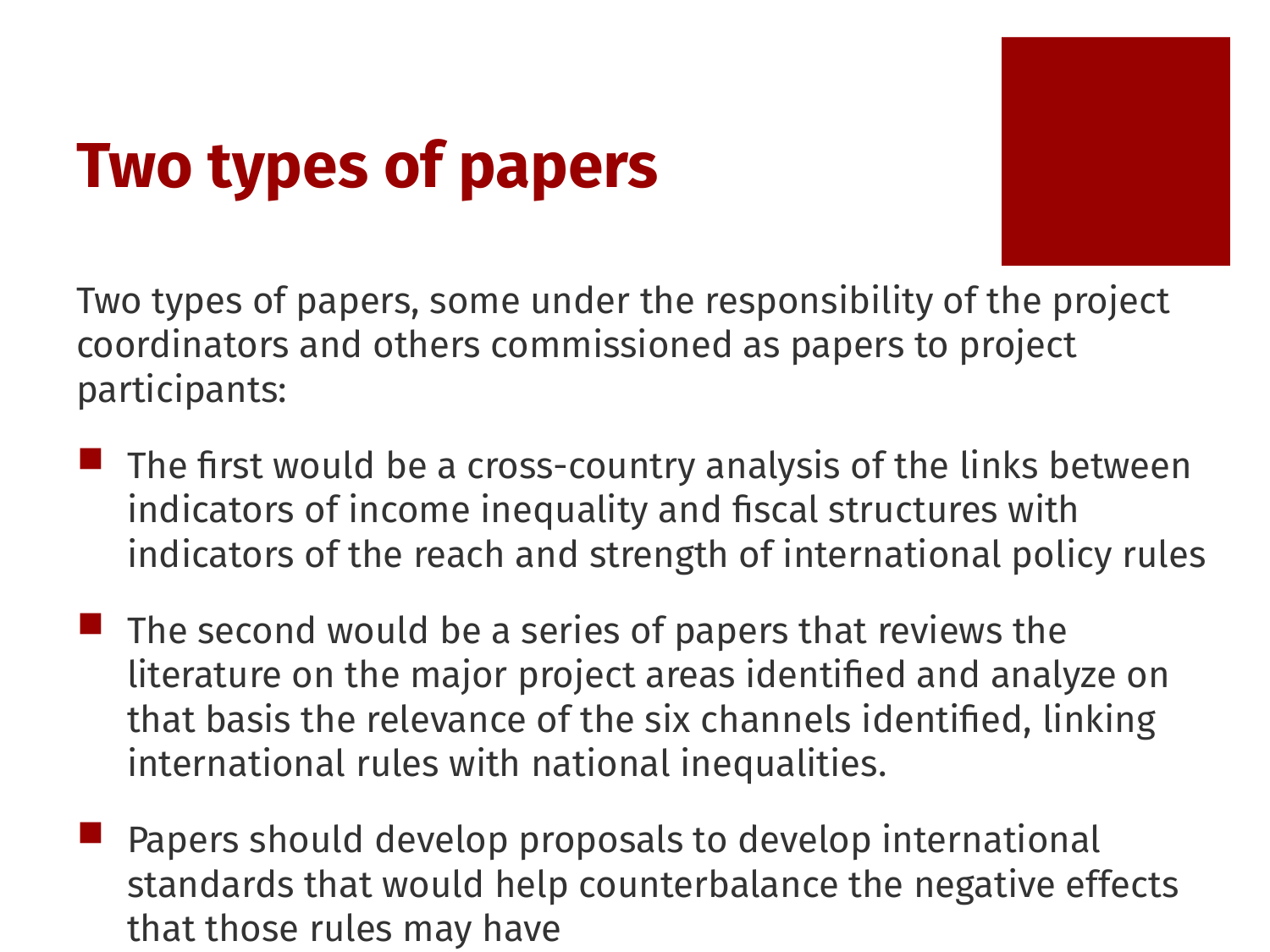

# Two types of papers
Two types of papers, some under the responsibility of the project coordinators and others commissioned as papers to project participants:
The first would be a cross-country analysis of the links between indicators of income inequality and fiscal structures with indicators of the reach and strength of international policy rules
The second would be a series of papers that reviews the literature on the major project areas identified and analyze on that basis the relevance of the six channels identified, linking international rules with national inequalities.
Papers should develop proposals to develop international standards that would help counterbalance the negative effects that those rules may have